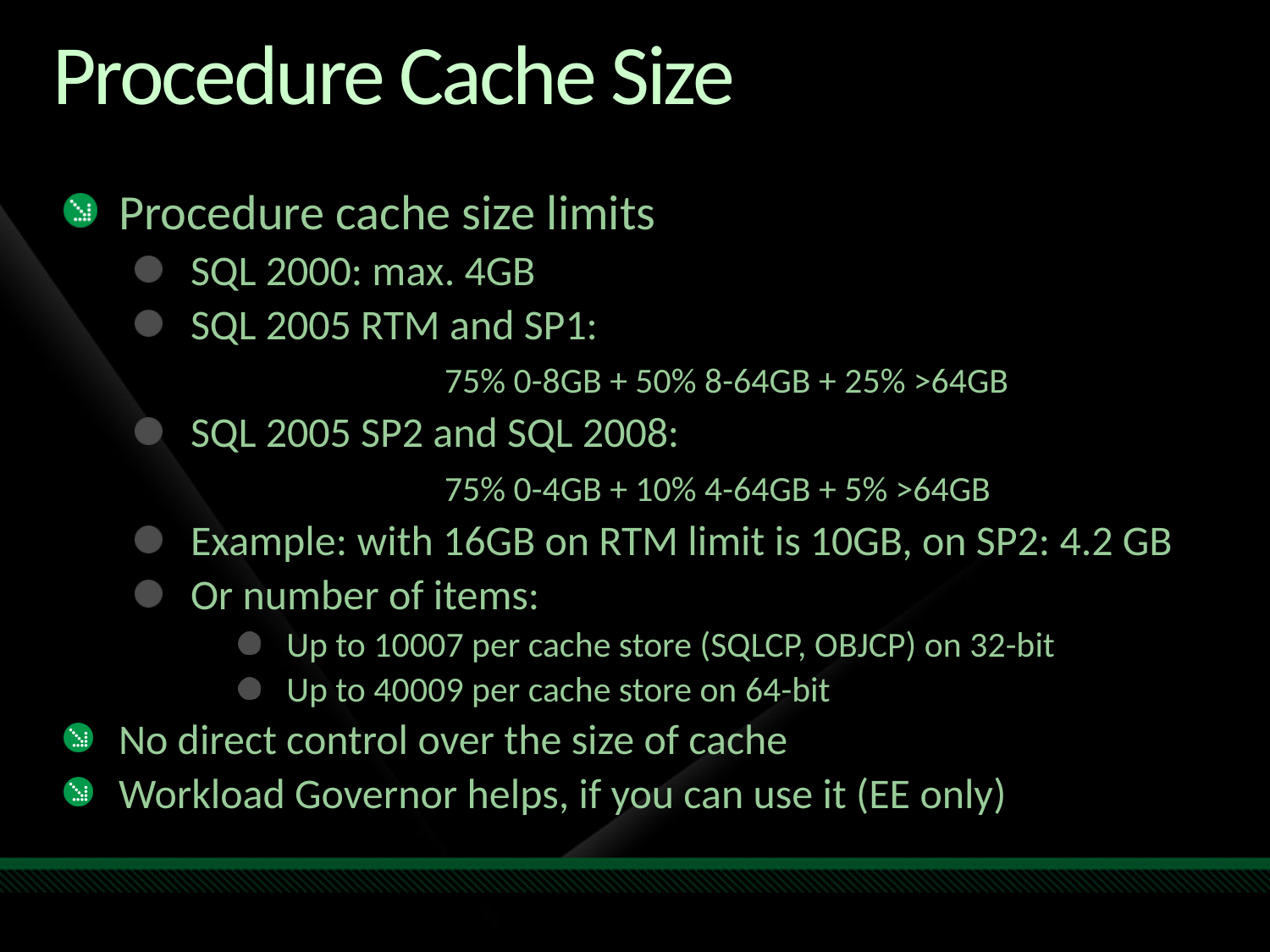

# Procedure Cache Size
Procedure cache size limits
SQL 2000: max. 4GB
SQL 2005 RTM and SP1:
			75% 0-8GB + 50% 8-64GB + 25% >64GB
SQL 2005 SP2 and SQL 2008:
			75% 0-4GB + 10% 4-64GB + 5% >64GB
Example: with 16GB on RTM limit is 10GB, on SP2: 4.2 GB
Or number of items:
Up to 10007 per cache store (SQLCP, OBJCP) on 32-bit
Up to 40009 per cache store on 64-bit
No direct control over the size of cache
Workload Governor helps, if you can use it (EE only)